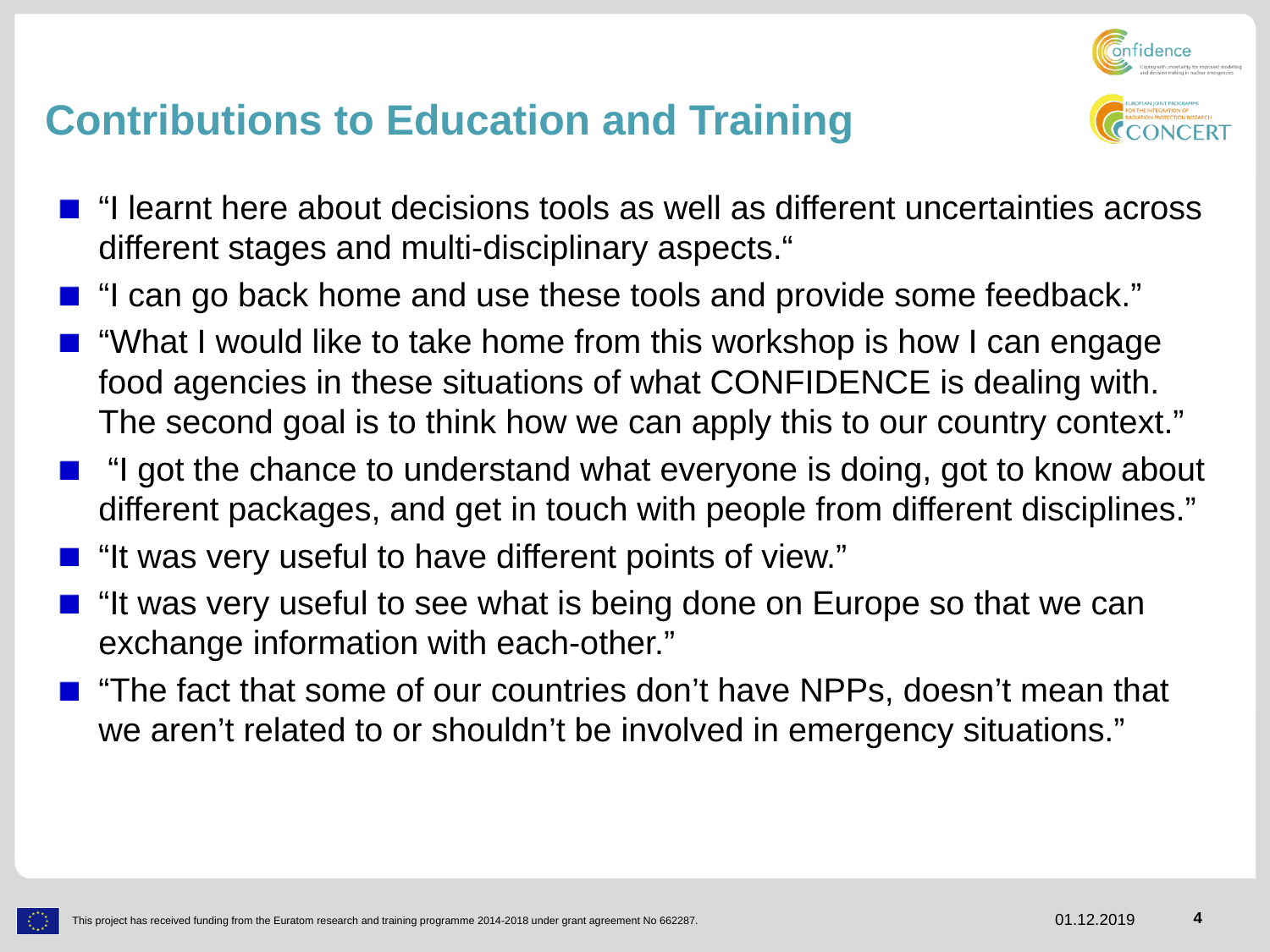

Contributions to Education and Training
“I learnt here about decisions tools as well as different uncertainties across different stages and multi-disciplinary aspects.“
“I can go back home and use these tools and provide some feedback.”
“What I would like to take home from this workshop is how I can engage food agencies in these situations of what CONFIDENCE is dealing with. The second goal is to think how we can apply this to our country context.”
 “I got the chance to understand what everyone is doing, got to know about different packages, and get in touch with people from different disciplines.”
“It was very useful to have different points of view.”
“It was very useful to see what is being done on Europe so that we can exchange information with each-other.”
“The fact that some of our countries don’t have NPPs, doesn’t mean that we aren’t related to or shouldn’t be involved in emergency situations.”